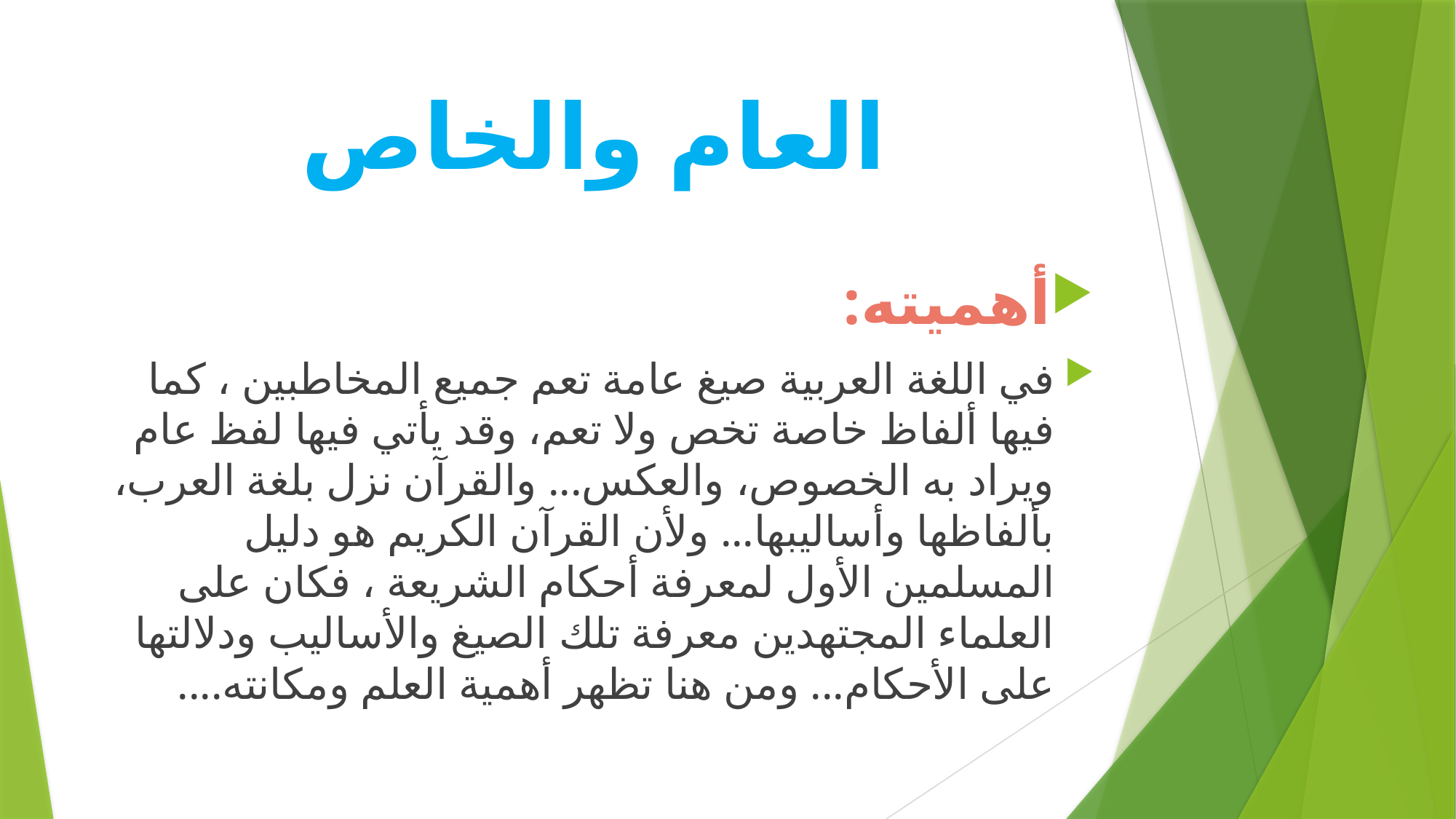

# العام والخاص
أهميته:
في اللغة العربية صيغ عامة تعم جميع المخاطبين ، كما فيها ألفاظ خاصة تخص ولا تعم، وقد يأتي فيها لفظ عام ويراد به الخصوص، والعكس... والقرآن نزل بلغة العرب، بألفاظها وأساليبها... ولأن القرآن الكريم هو دليل المسلمين الأول لمعرفة أحكام الشريعة ، فكان على العلماء المجتهدين معرفة تلك الصيغ والأساليب ودلالتها على الأحكام... ومن هنا تظهر أهمية العلم ومكانته....